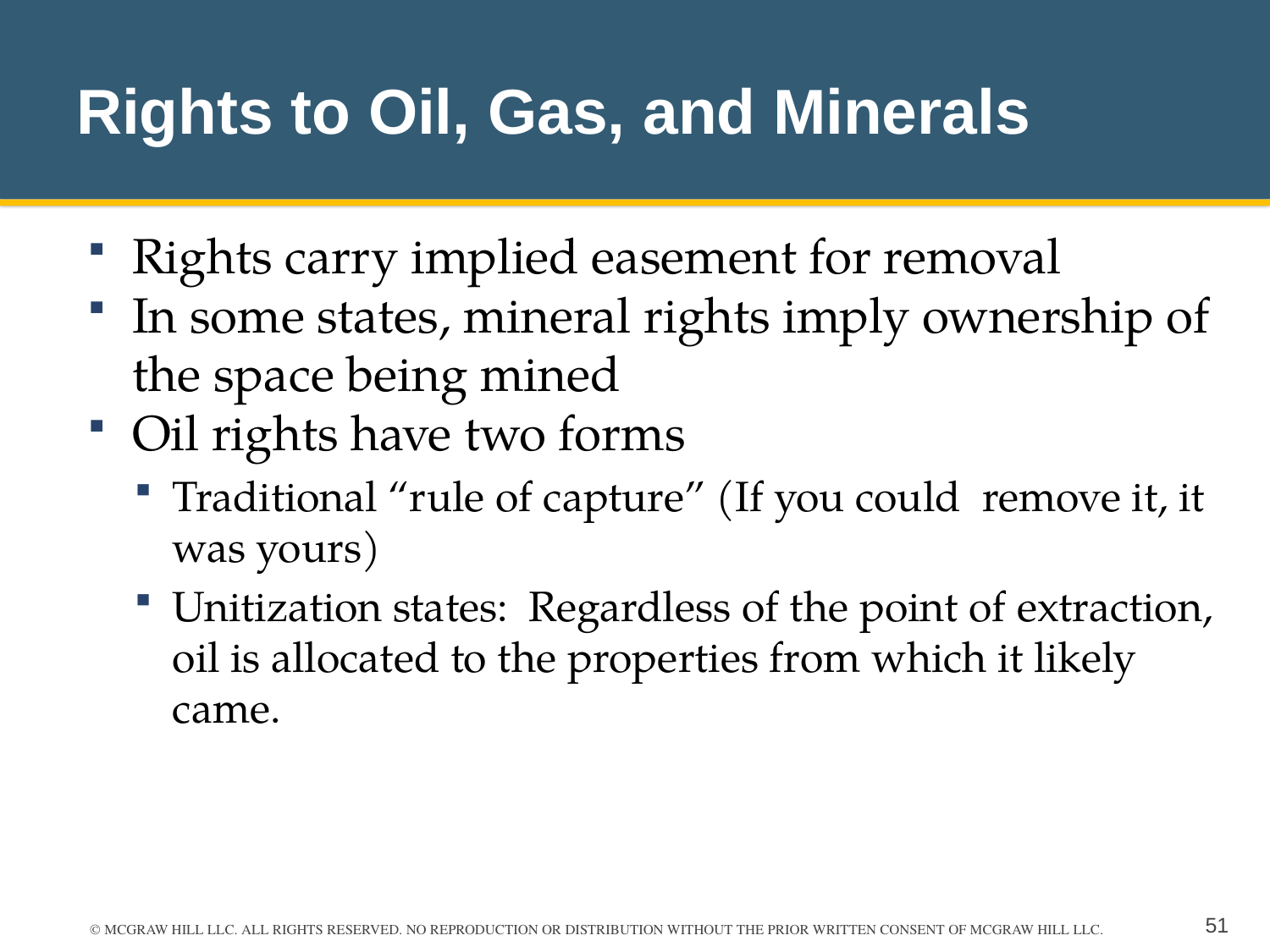

# Rights to Oil, Gas, and Minerals
Rights carry implied easement for removal
In some states, mineral rights imply ownership of the space being mined
Oil rights have two forms
Traditional “rule of capture” (If you could  remove it, it was yours)
Unitization states:  Regardless of the point of extraction, oil is allocated to the properties from which it likely came.

© MCGRAW HILL LLC. ALL RIGHTS RESERVED. NO REPRODUCTION OR DISTRIBUTION WITHOUT THE PRIOR WRITTEN CONSENT OF MCGRAW HILL LLC.
51